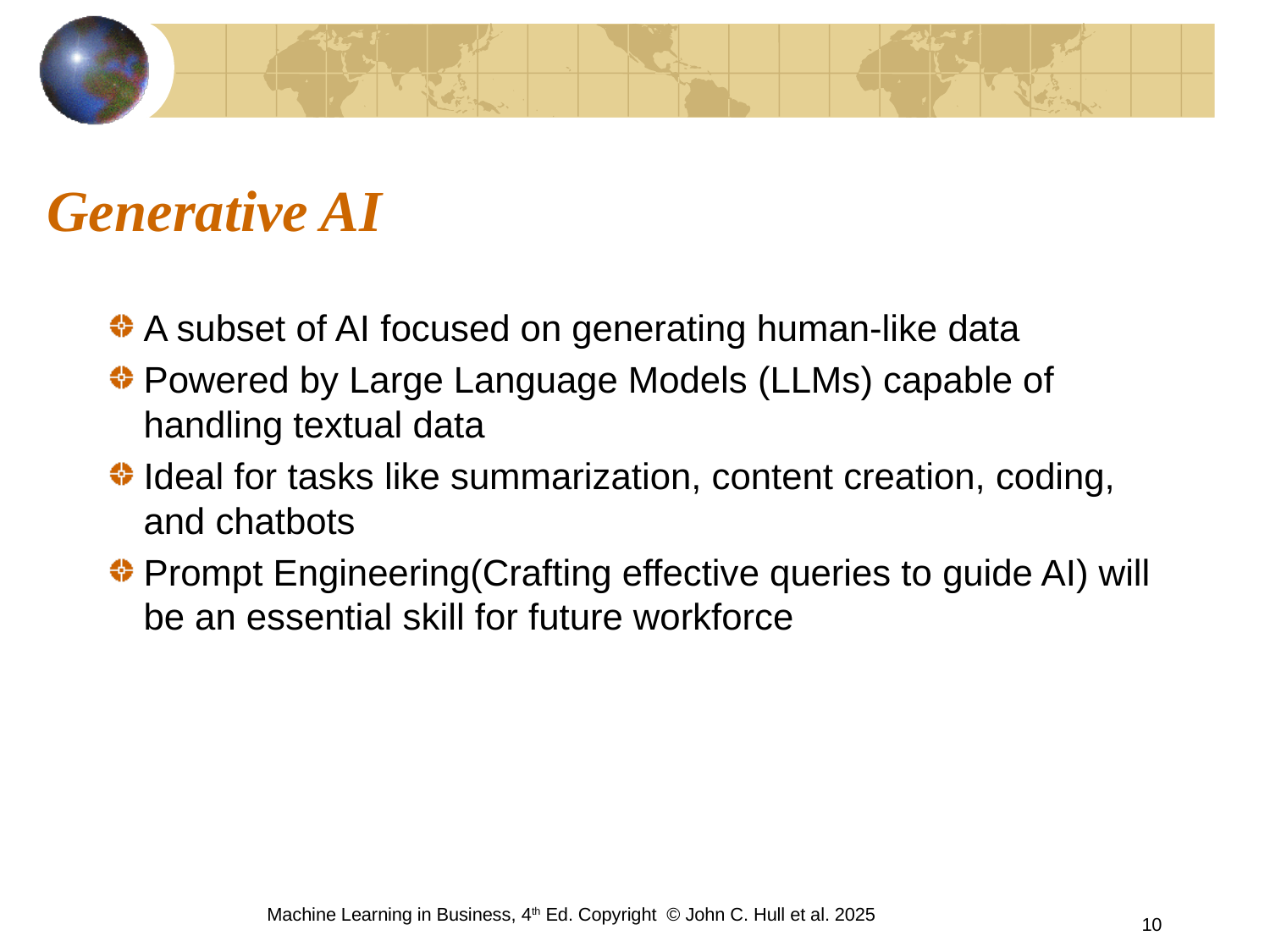

# Generative AI
A subset of AI focused on generating human-like data
Powered by Large Language Models (LLMs) capable of handling textual data
Ideal for tasks like summarization, content creation, coding, and chatbots
Prompt Engineering(Crafting effective queries to guide AI) will be an essential skill for future workforce
Machine Learning in Business, 4th Ed. Copyright  © John C. Hull et al. 2025
10